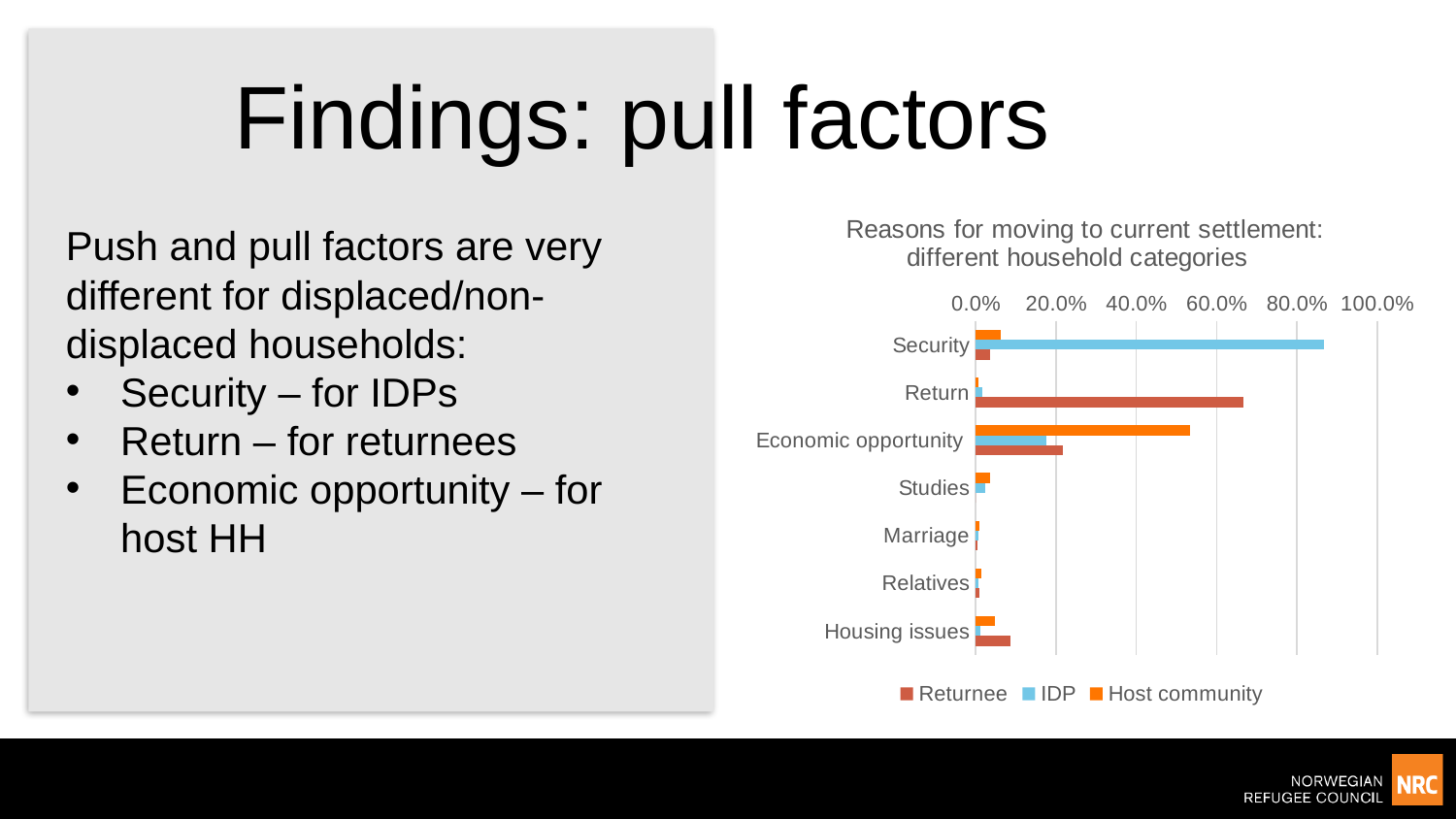

Findings: pull factors

### Chart: Reasons for moving to current settlement: different household categories

| Category | Host community  | IDP | Returnee |
|---|---|---|---|
| Security | 0.06201550387596899 | 0.8685714285714285 | 0.03535353535353535 |
| Return | 0.007751937984496124 | 0.017142857142857144 | 0.6666666666666666 |
| Economic opportunity  | 0.5348837209302325 | 0.17714285714285713 | 0.21717171717171718 |
| Studies | 0.03617571059431524 | 0.022857142857142857 | 0.0 |
| Marriage | 0.0103359173126615 | 0.005714285714285714 | 0.005050505050505051 |
| Relatives | 0.012919896640826873 | 0.005714285714285714 | 0.010101010101010102 |
| Housing issues | 0.04909560723514212 | 0.011428571428571429 | 0.08585858585858586 |
Push and pull factors are very different for displaced/non-displaced households:
Security – for IDPs
Return – for returnees
Economic opportunity – for host HH